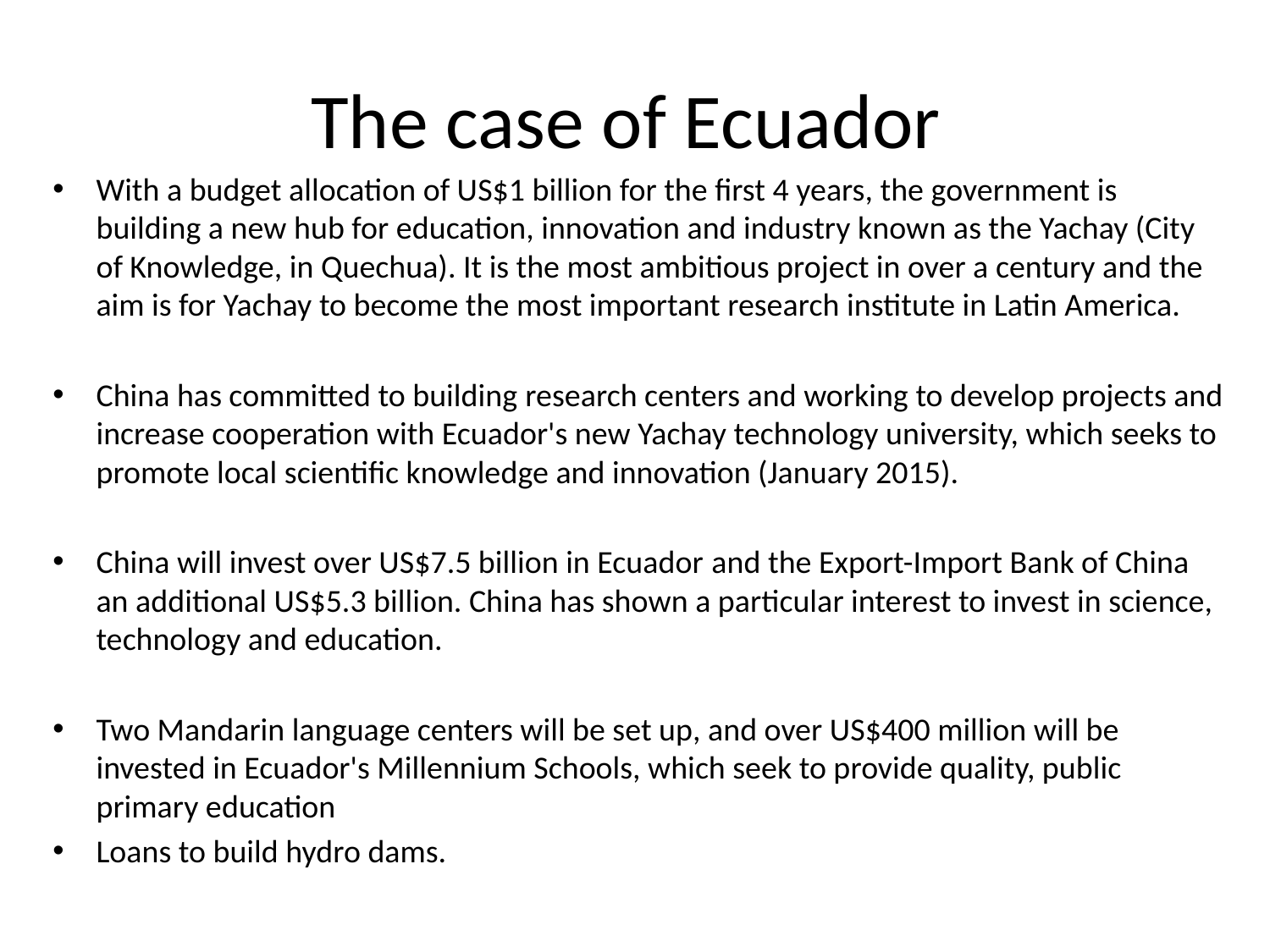

# The case of Ecuador
With a budget allocation of US$1 billion for the first 4 years, the government is building a new hub for education, innovation and industry known as the Yachay (City of Knowledge, in Quechua). It is the most ambitious project in over a century and the aim is for Yachay to become the most important research institute in Latin America.

China has committed to building research centers and working to develop projects and increase cooperation with Ecuador's new Yachay technology university, which seeks to promote local scientific knowledge and innovation (January 2015).

China will invest over US$7.5 billion in Ecuador and the Export-Import Bank of China an additional US$5.3 billion. China has shown a particular interest to invest in science, technology and education.

Two Mandarin language centers will be set up, and over US$400 million will be invested in Ecuador's Millennium Schools, which seek to provide quality, public primary education
Loans to build hydro dams.